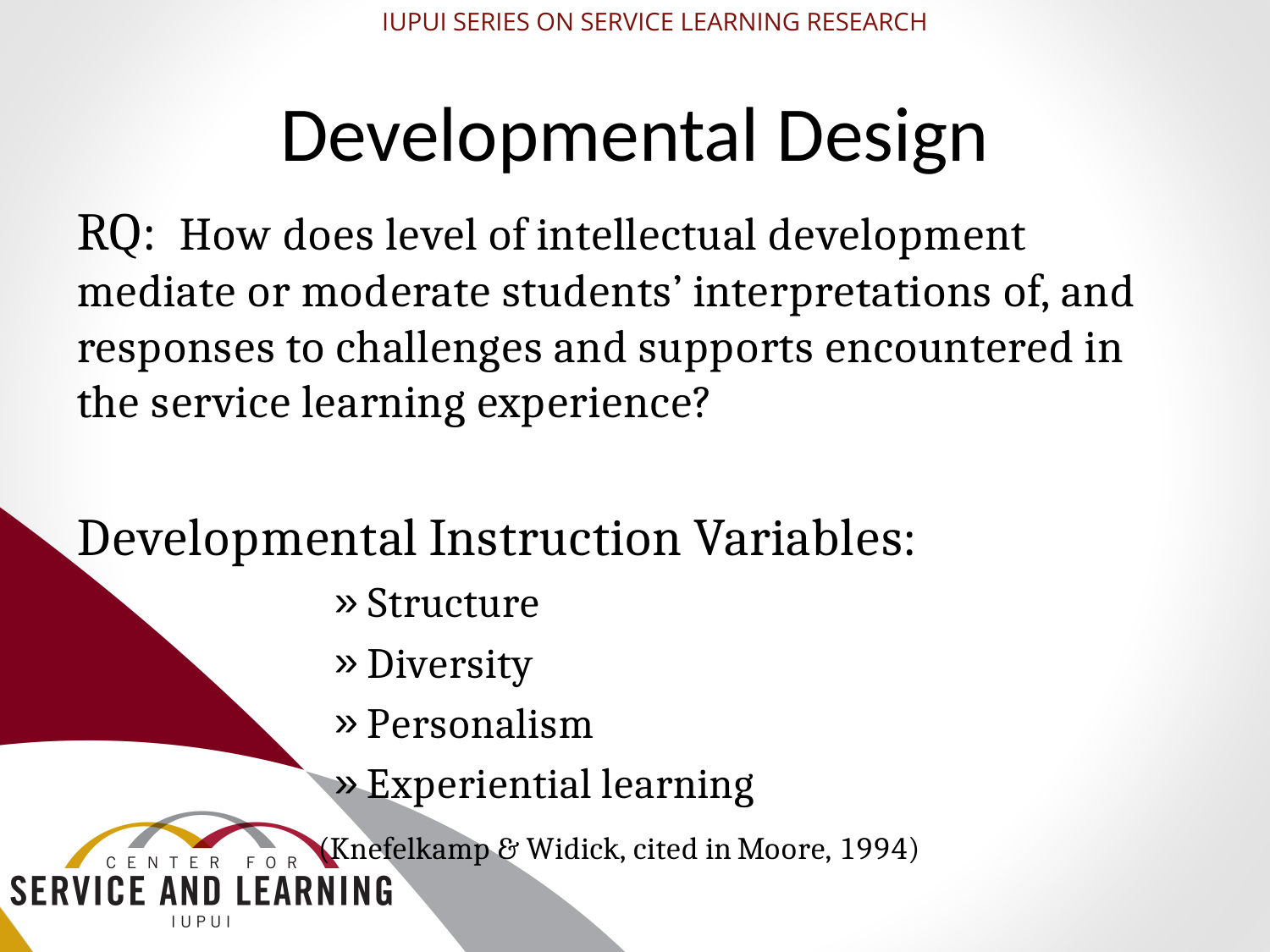

IUPUI SERIES ON SERVICE LEARNING RESEARCH
# Developmental Design
RQ:  How does level of intellectual development mediate or moderate students’ interpretations of, and responses to challenges and supports encountered in the service learning experience?

Developmental Instruction Variables:
Structure
Diversity
Personalism
Experiential learning
			(Knefelkamp & Widick, cited in Moore, 1994)